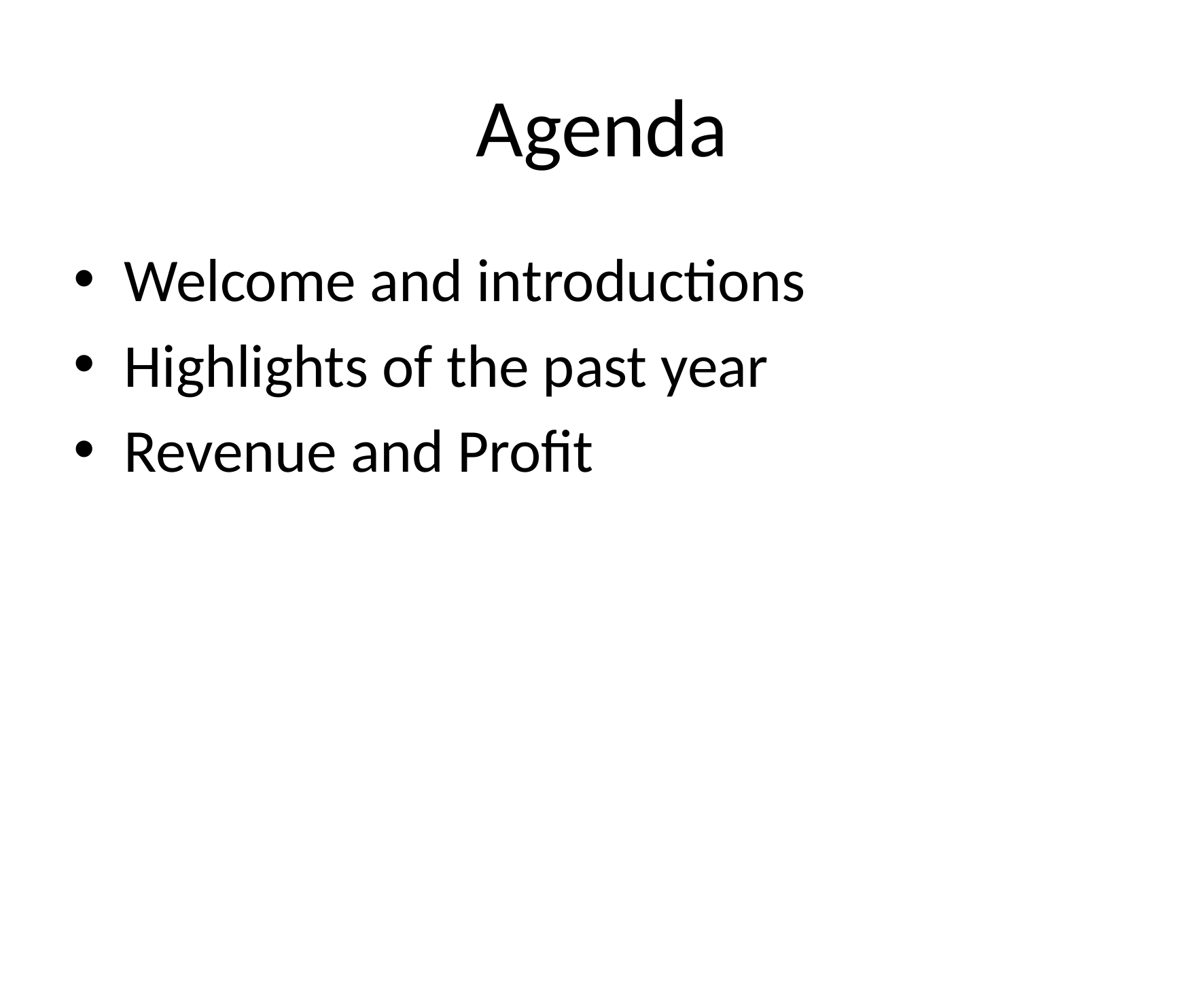

# Agenda
Welcome and introductions
Highlights of the past year
Revenue and Profit